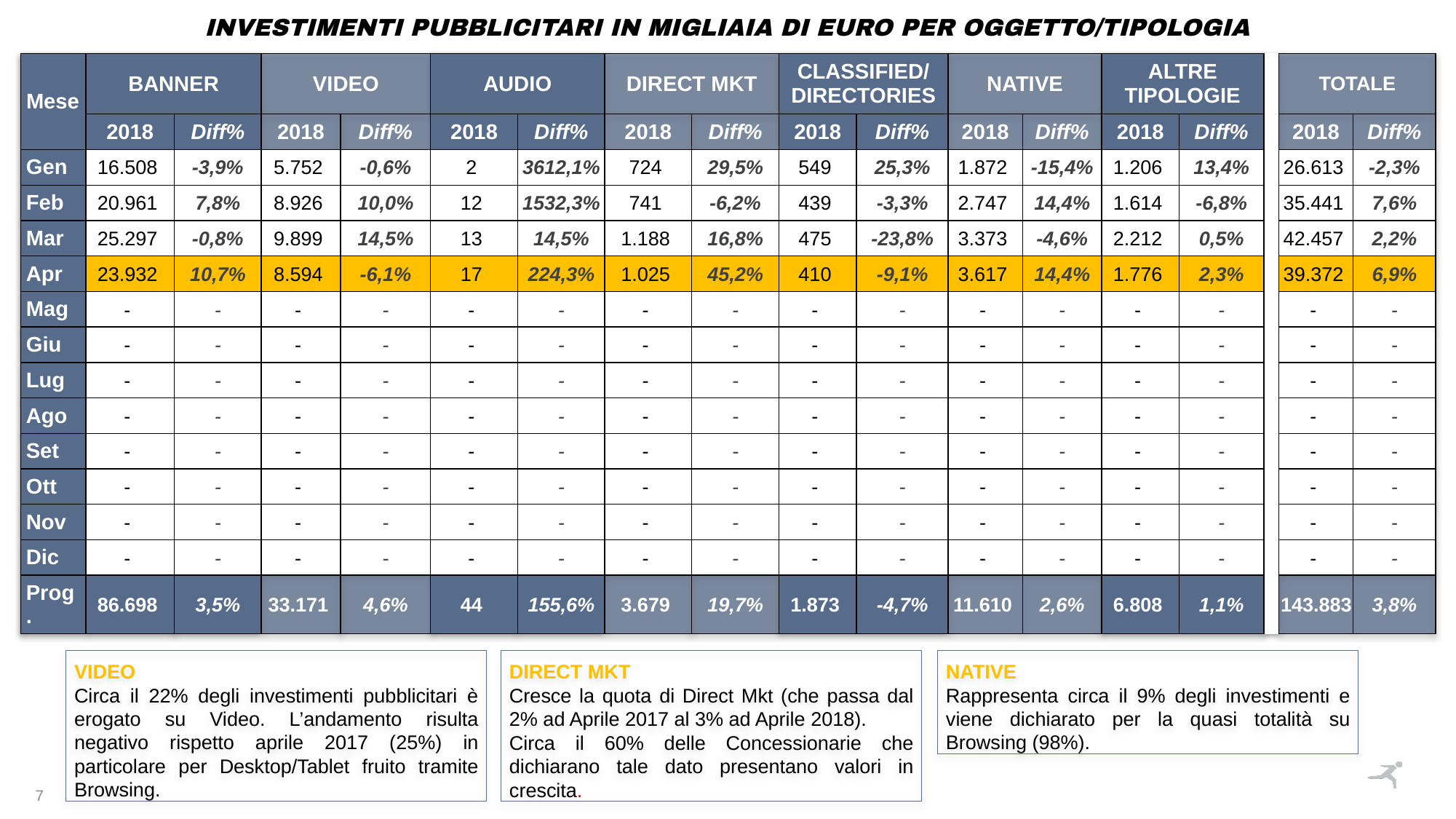

INVESTIMENTI PUBBLICITARI in migliaia di euro per oggetto/tipologia
| Mese | BANNER |  | VIDEO |  | AUDIO |  | DIRECT MKT |  | CLASSIFIED/ DIRECTORIES |  | NATIVE |  | ALTRE TIPOLOGIE |  |  | TOTALE |  |
| --- | --- | --- | --- | --- | --- | --- | --- | --- | --- | --- | --- | --- | --- | --- | --- | --- | --- |
|  | 2018 | Diff% | 2018 | Diff% | 2018 | Diff% | 2018 | Diff% | 2018 | Diff% | 2018 | Diff% | 2018 | Diff% |  | 2018 | Diff% |
| Gen | 16.508 | -3,9% | 5.752 | -0,6% | 2 | 3612,1% | 724 | 29,5% | 549 | 25,3% | 1.872 | -15,4% | 1.206 | 13,4% |  | 26.613 | -2,3% |
| Feb | 20.961 | 7,8% | 8.926 | 10,0% | 12 | 1532,3% | 741 | -6,2% | 439 | -3,3% | 2.747 | 14,4% | 1.614 | -6,8% |  | 35.441 | 7,6% |
| Mar | 25.297 | -0,8% | 9.899 | 14,5% | 13 | 14,5% | 1.188 | 16,8% | 475 | -23,8% | 3.373 | -4,6% | 2.212 | 0,5% |  | 42.457 | 2,2% |
| Apr | 23.932 | 10,7% | 8.594 | -6,1% | 17 | 224,3% | 1.025 | 45,2% | 410 | -9,1% | 3.617 | 14,4% | 1.776 | 2,3% |  | 39.372 | 6,9% |
| Mag | - | - | - | - | - | - | - | - | - | - | - | - | - | - |  | - | - |
| Giu | - | - | - | - | - | - | - | - | - | - | - | - | - | - |  | - | - |
| Lug | - | - | - | - | - | - | - | - | - | - | - | - | - | - |  | - | - |
| Ago | - | - | - | - | - | - | - | - | - | - | - | - | - | - |  | - | - |
| Set | - | - | - | - | - | - | - | - | - | - | - | - | - | - |  | - | - |
| Ott | - | - | - | - | - | - | - | - | - | - | - | - | - | - |  | - | - |
| Nov | - | - | - | - | - | - | - | - | - | - | - | - | - | - |  | - | - |
| Dic | - | - | - | - | - | - | - | - | - | - | - | - | - | - |  | - | - |
| Prog. | 86.698 | 3,5% | 33.171 | 4,6% | 44 | 155,6% | 3.679 | 19,7% | 1.873 | -4,7% | 11.610 | 2,6% | 6.808 | 1,1% |  | 143.883 | 3,8% |
VIDEO
Circa il 22% degli investimenti pubblicitari è erogato su Video. L’andamento risulta negativo rispetto aprile 2017 (25%) in particolare per Desktop/Tablet fruito tramite Browsing.
NATIVE
Rappresenta circa il 9% degli investimenti e viene dichiarato per la quasi totalità su Browsing (98%).
DIRECT MKT
Cresce la quota di Direct Mkt (che passa dal 2% ad Aprile 2017 al 3% ad Aprile 2018).
Circa il 60% delle Concessionarie che dichiarano tale dato presentano valori in crescita.
7